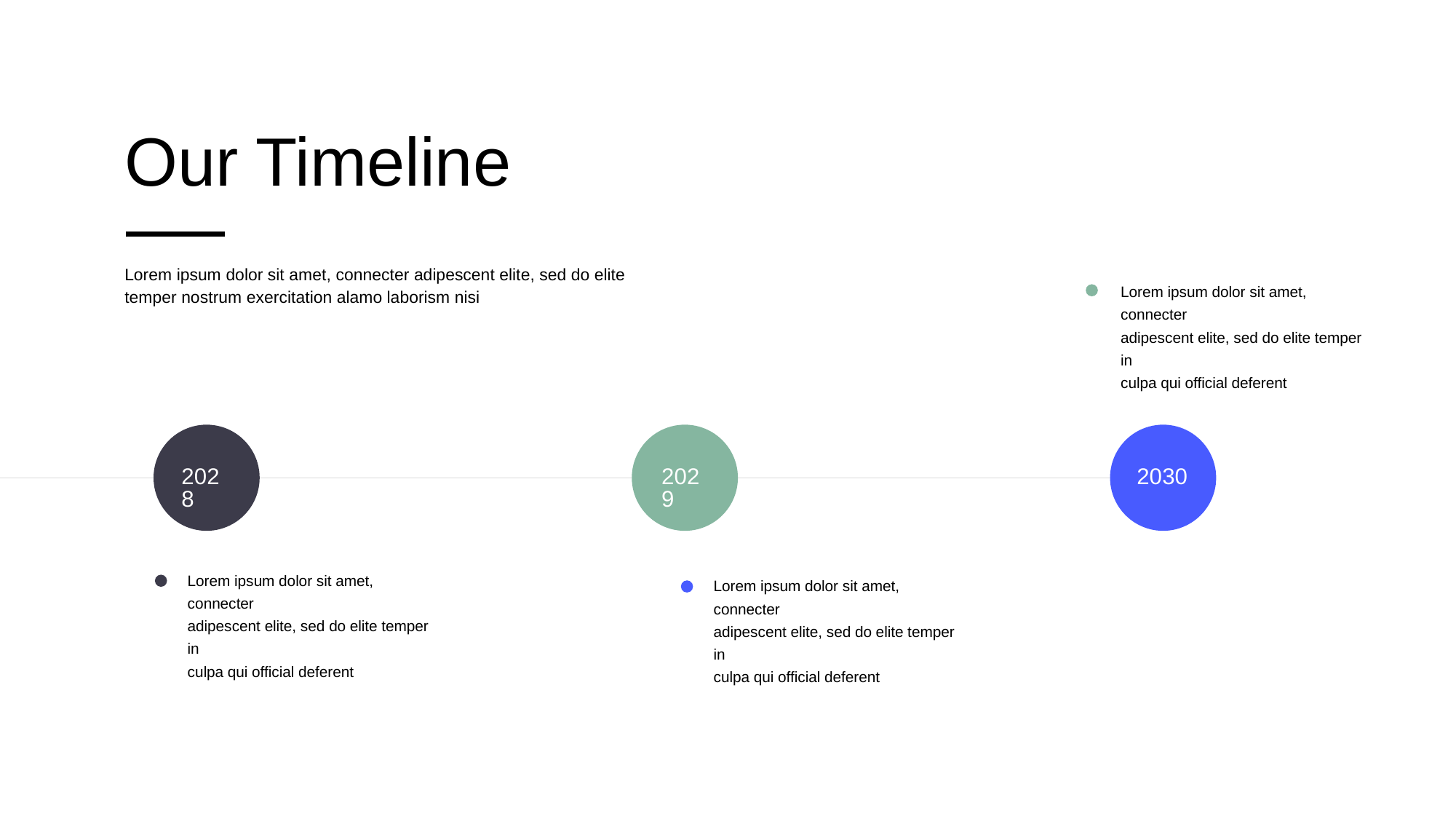

Our Timeline
Lorem ipsum dolor sit amet, connecter adipescent elite, sed do elite temper nostrum exercitation alamo laborism nisi
Lorem ipsum dolor sit amet, connecter
adipescent elite, sed do elite temper in
culpa qui official deferent

2028
2029
2030
Lorem ipsum dolor sit amet, connecter
adipescent elite, sed do elite temper in
culpa qui official deferent
Lorem ipsum dolor sit amet, connecter
adipescent elite, sed do elite temper in
culpa qui official deferent